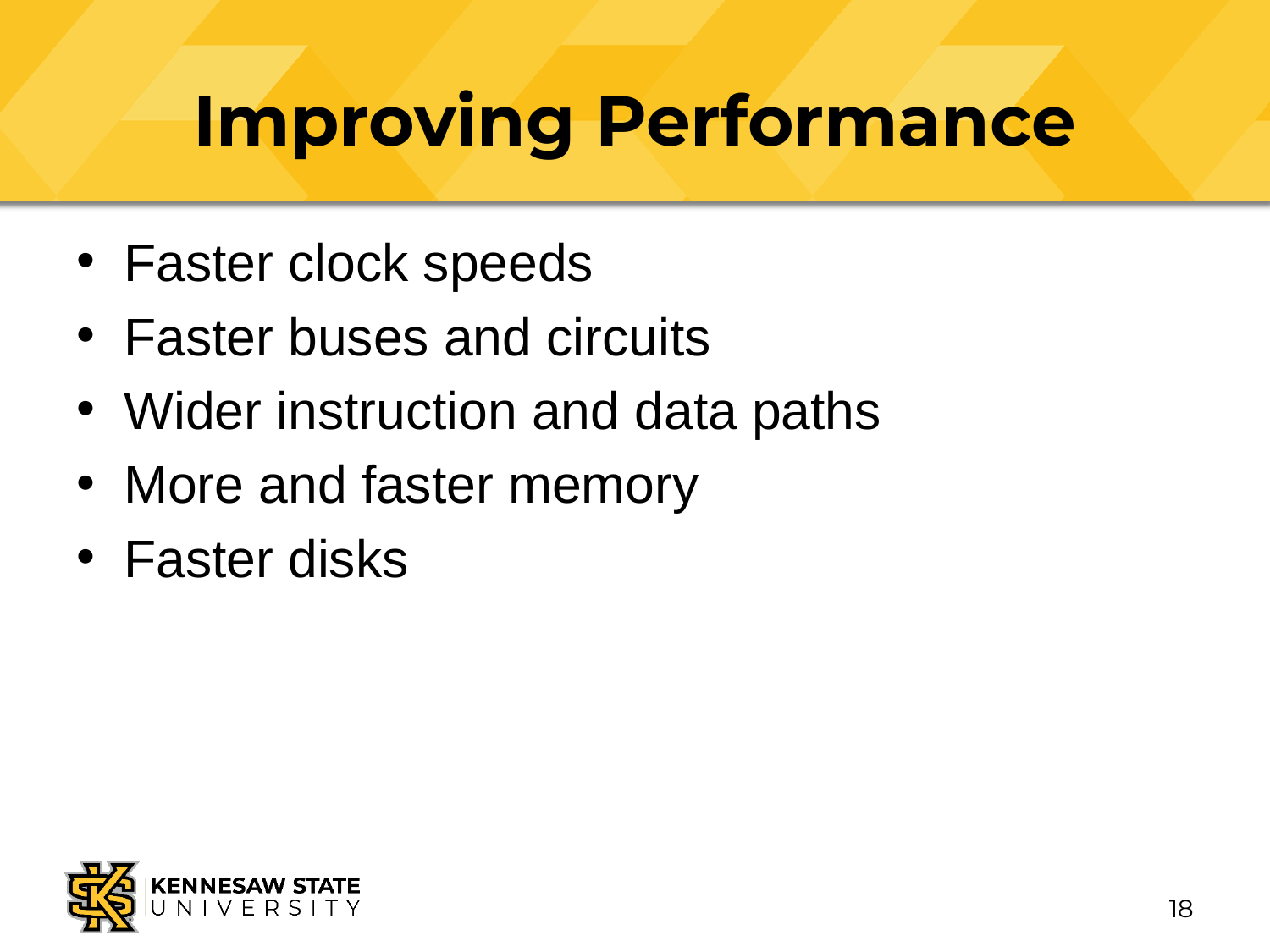

# Improving Performance
Faster clock speeds
Faster buses and circuits
Wider instruction and data paths
More and faster memory
Faster disks
18